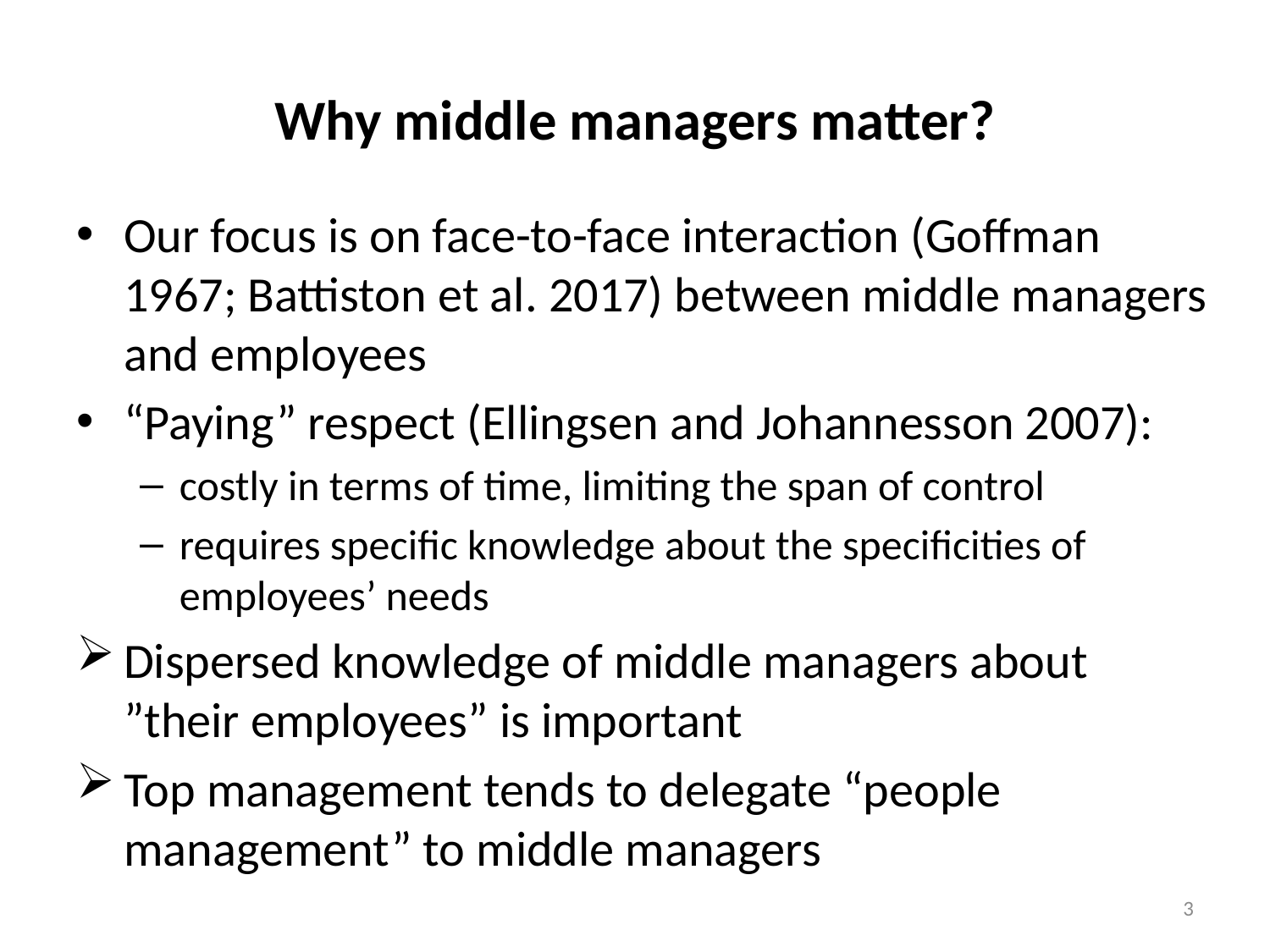

# Why middle managers matter?
Our focus is on face-to-face interaction (Goffman 1967; Battiston et al. 2017) between middle managers and employees
“Paying” respect (Ellingsen and Johannesson 2007):
costly in terms of time, limiting the span of control
requires specific knowledge about the specificities of employees’ needs
Dispersed knowledge of middle managers about ”their employees” is important
Top management tends to delegate “people management” to middle managers

3